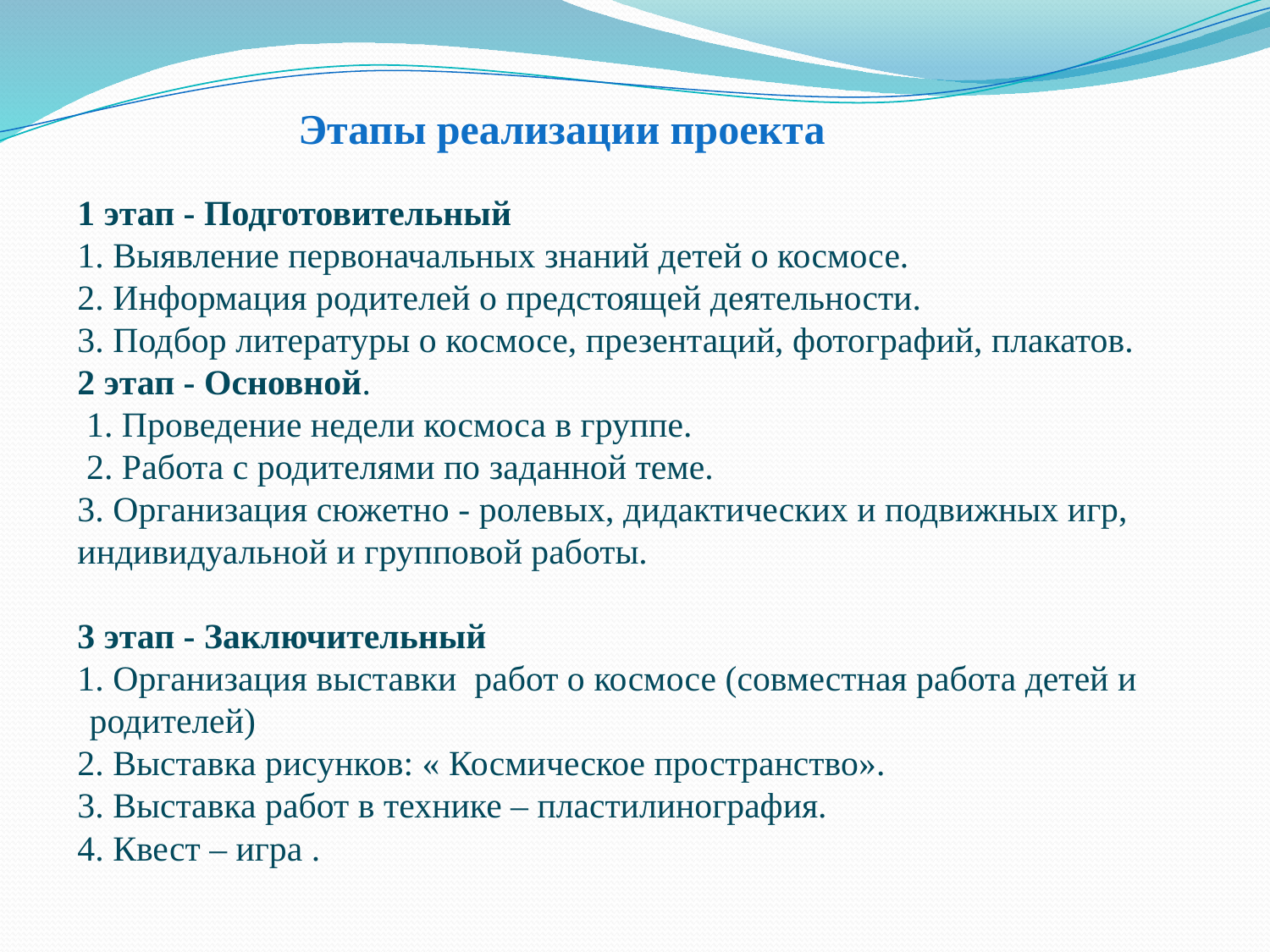

# Этапы реализации проекта

1 этап - Подготовительный
1. Выявление первоначальных знаний детей о космосе.
2. Информация родителей о предстоящей деятельности.
3. Подбор литературы о космосе, презентаций, фотографий, плакатов.
2 этап - Основной.
 1. Проведение недели космоса в группе.
 2. Работа с родителями по заданной теме.
3. Организация сюжетно - ролевых, дидактических и подвижных игр, индивидуальной и групповой работы.

3 этап - Заключительный
 Организация выставки  работ о космосе (совместная работа детей и родителей)
 Выставка рисунков: « Космическое пространство».
 Выставка работ в технике – пластилинография.
 Квест – игра .